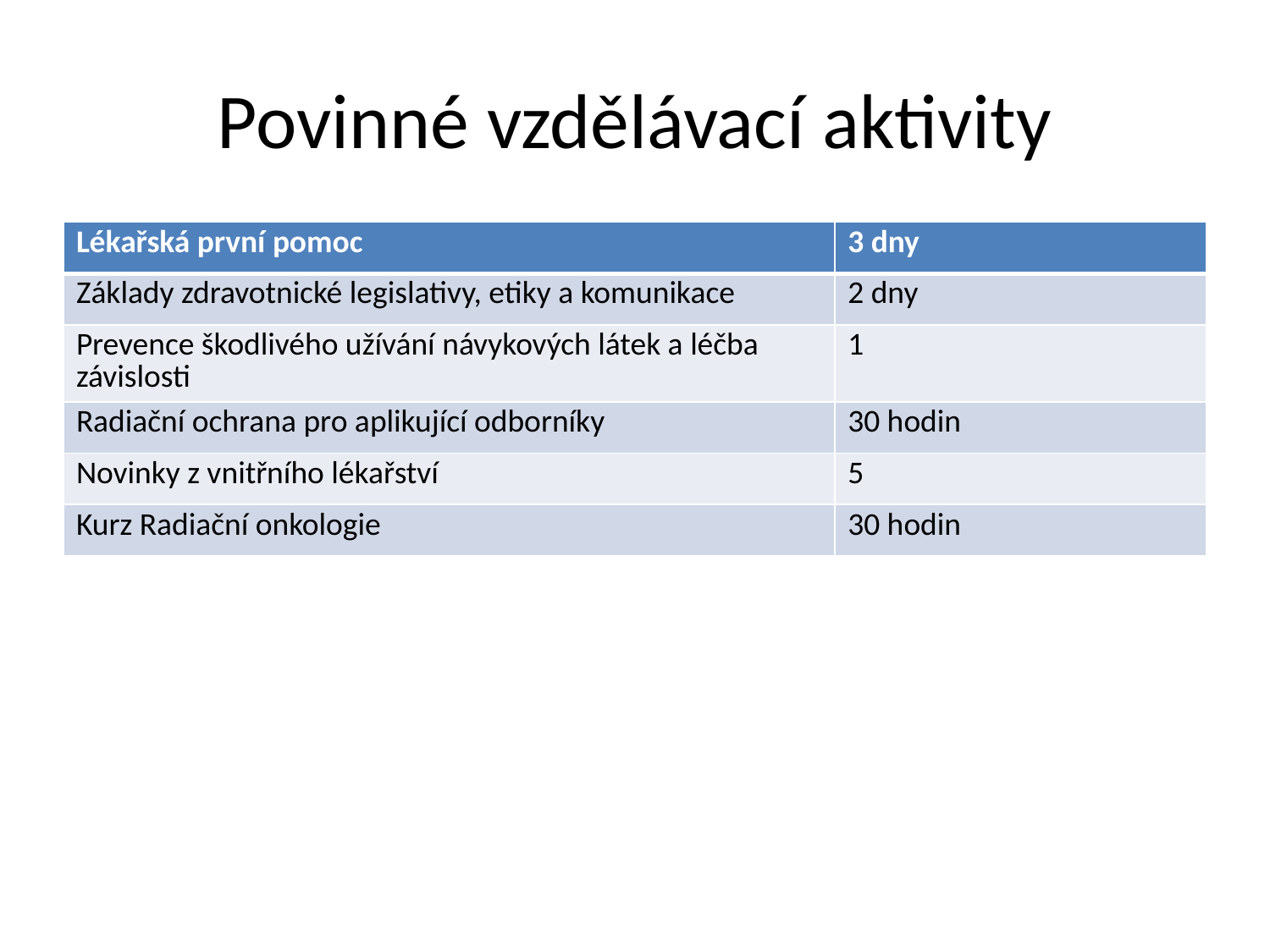

# Povinné vzdělávací aktivity
| Lékařská první pomoc | 3 dny |
| --- | --- |
| Základy zdravotnické legislativy, etiky a komunikace | 2 dny |
| Prevence škodlivého užívání návykových látek a léčba závislosti | 1 |
| Radiační ochrana pro aplikující odborníky | 30 hodin |
| Novinky z vnitřního lékařství | 5 |
| Kurz Radiační onkologie | 30 hodin |